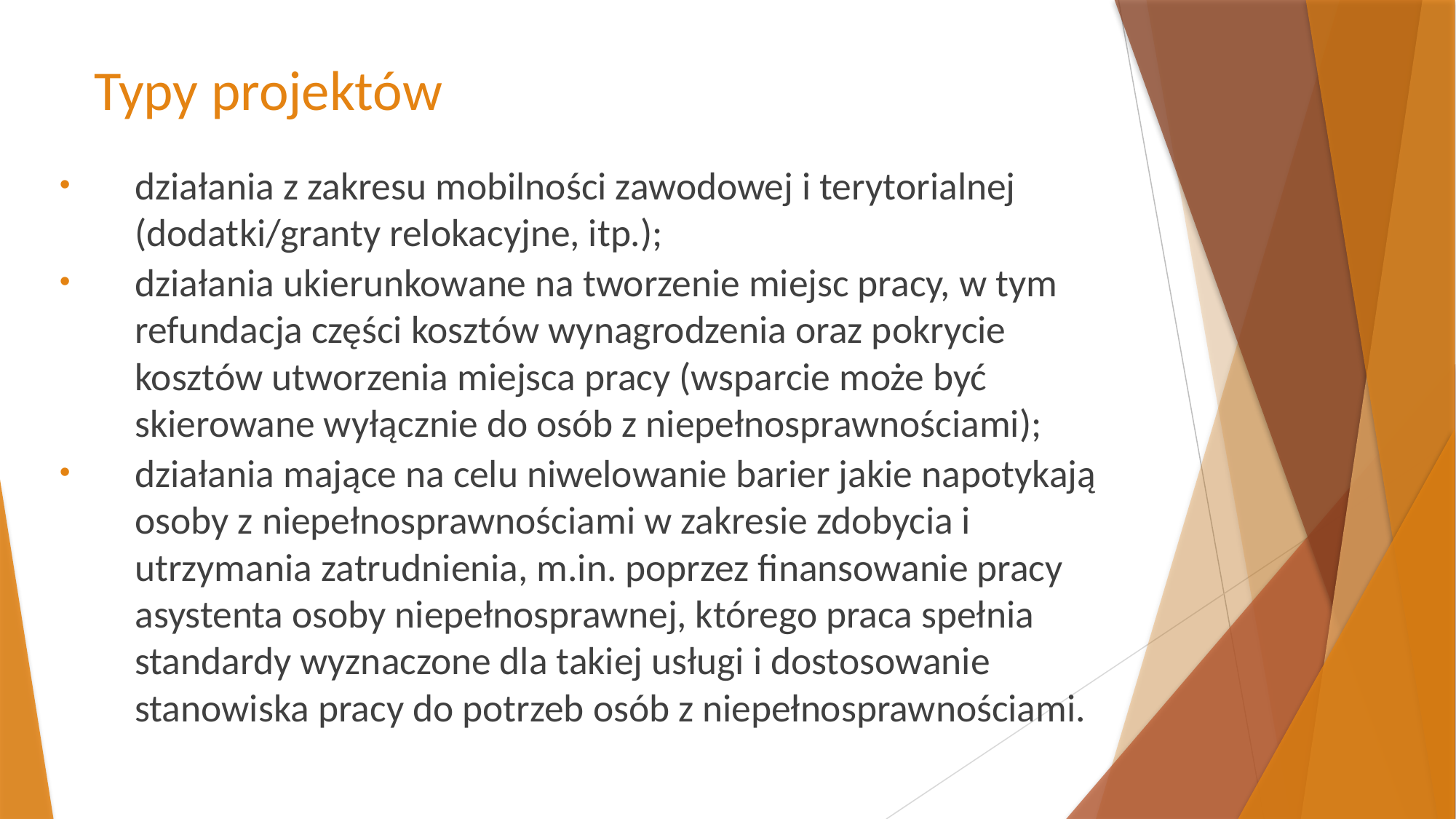

# Typy projektów
działania z zakresu mobilności zawodowej i terytorialnej (dodatki/granty relokacyjne, itp.);
działania ukierunkowane na tworzenie miejsc pracy, w tym refundacja części kosztów wynagrodzenia oraz pokrycie kosztów utworzenia miejsca pracy (wsparcie może być skierowane wyłącznie do osób z niepełnosprawnościami);
działania mające na celu niwelowanie barier jakie napotykają osoby z niepełnosprawnościami w zakresie zdobycia i utrzymania zatrudnienia, m.in. poprzez finansowanie pracy asystenta osoby niepełnosprawnej, którego praca spełnia standardy wyznaczone dla takiej usługi i dostosowanie stanowiska pracy do potrzeb osób z niepełnosprawnościami.